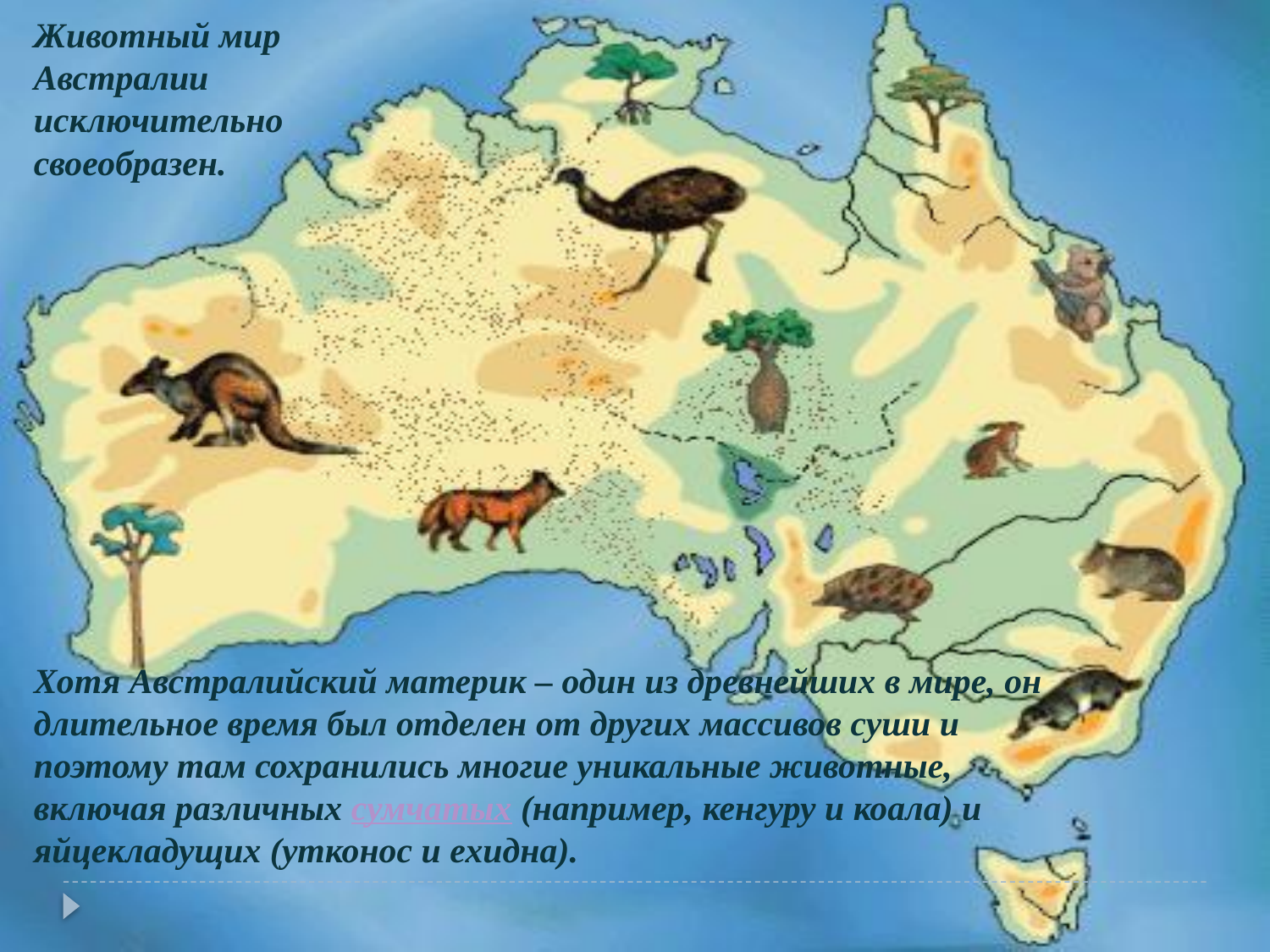

Животный мир Австралии исключительно своеобразен.

Хотя Австралийский материк – один из древнейших в мире, он длительное время был отделен от других массивов суши и поэтому там сохранились многие уникальные животные, включая различных сумчатых (например, кенгуру и коала) и яйцекладущих (утконос и ехидна).